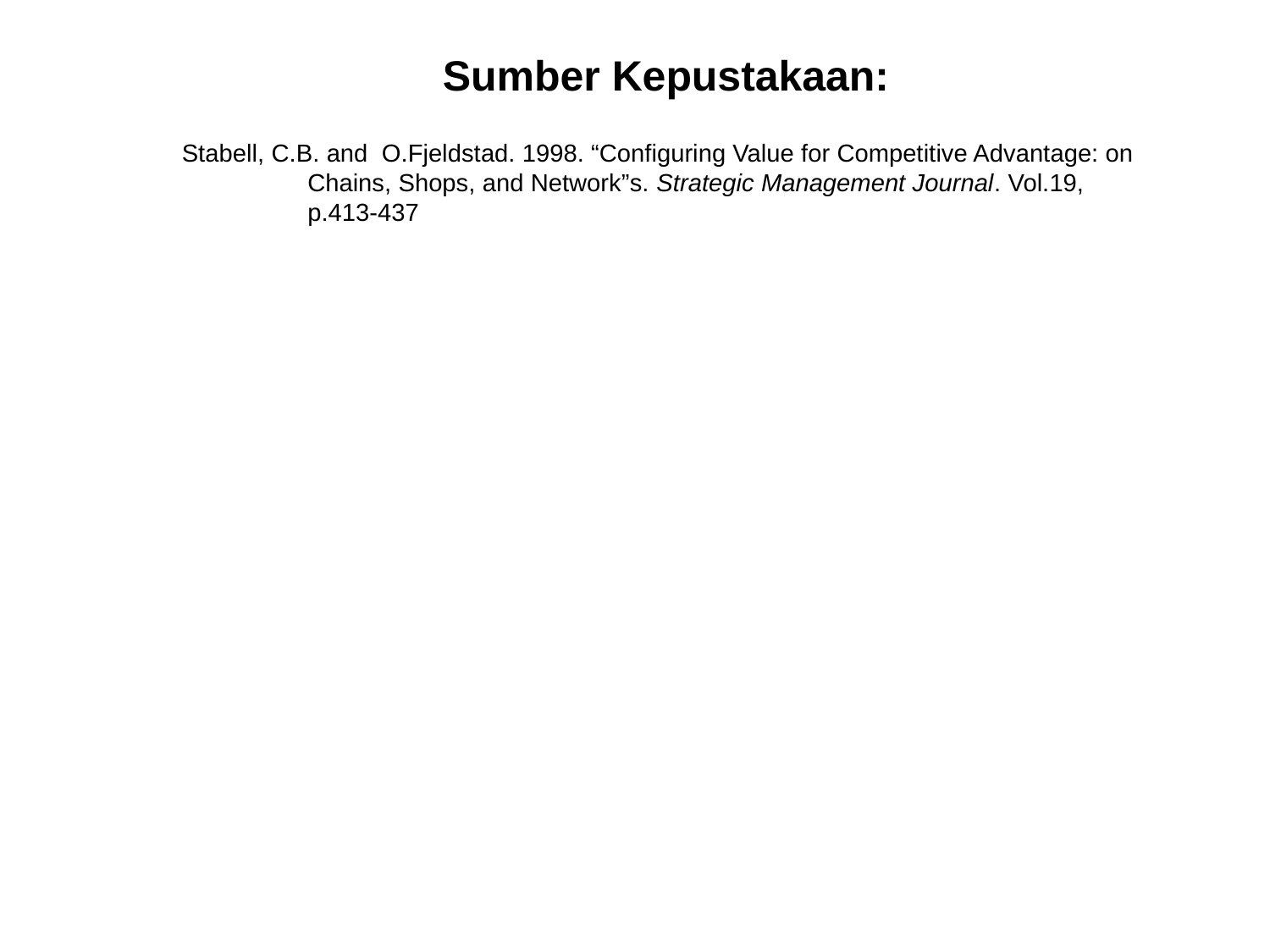

Sumber Kepustakaan:

Stabell, C.B. and  O.Fjeldstad. 1998. “Configuring Value for Competitive Advantage: on
                  Chains, Shops, and Network”s. Strategic Management Journal. Vol.19,
                  p.413-437